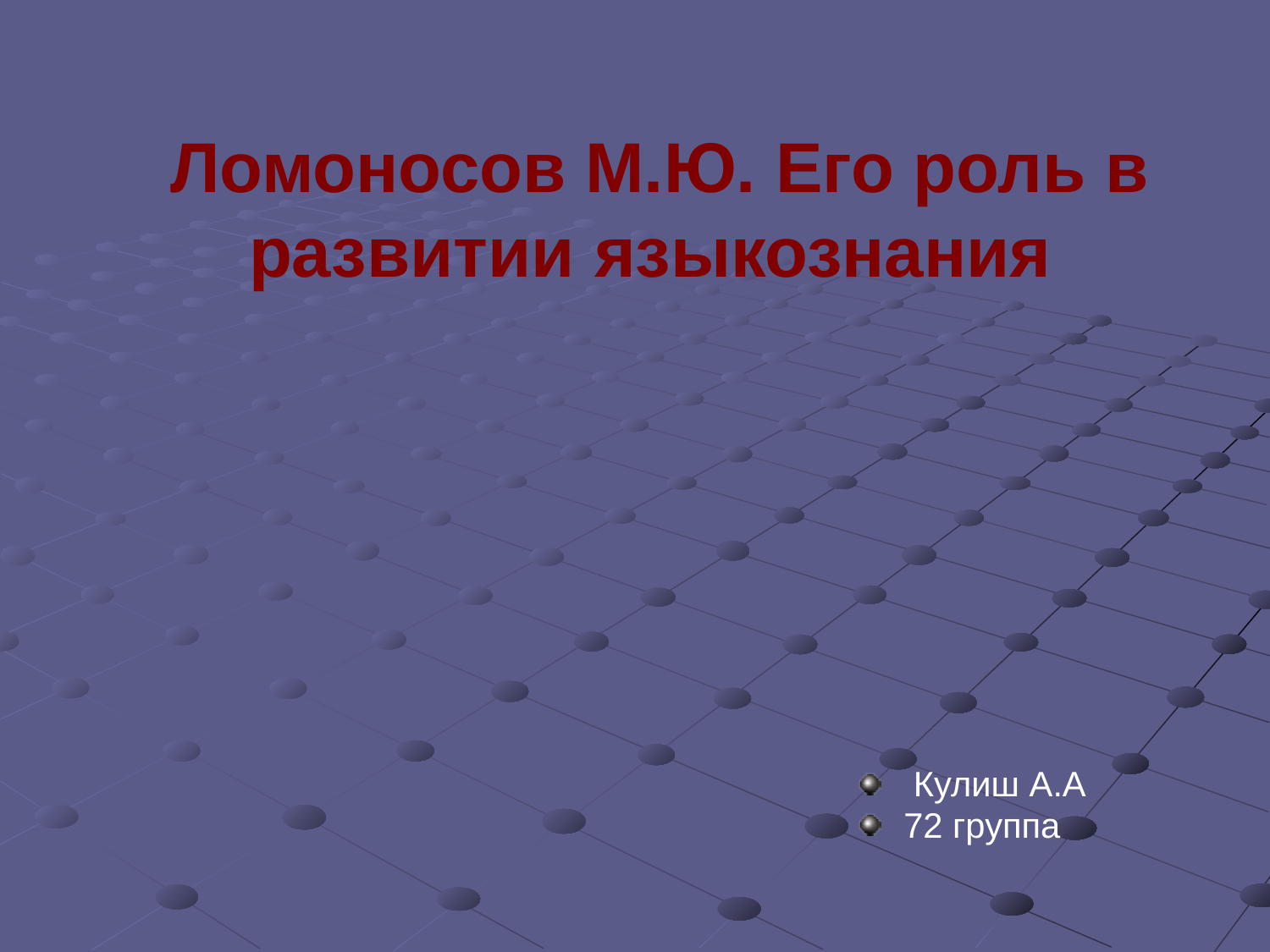

# Ломоносов М.Ю. Его роль в развитии языкознания
 Кулиш А.А
72 группа